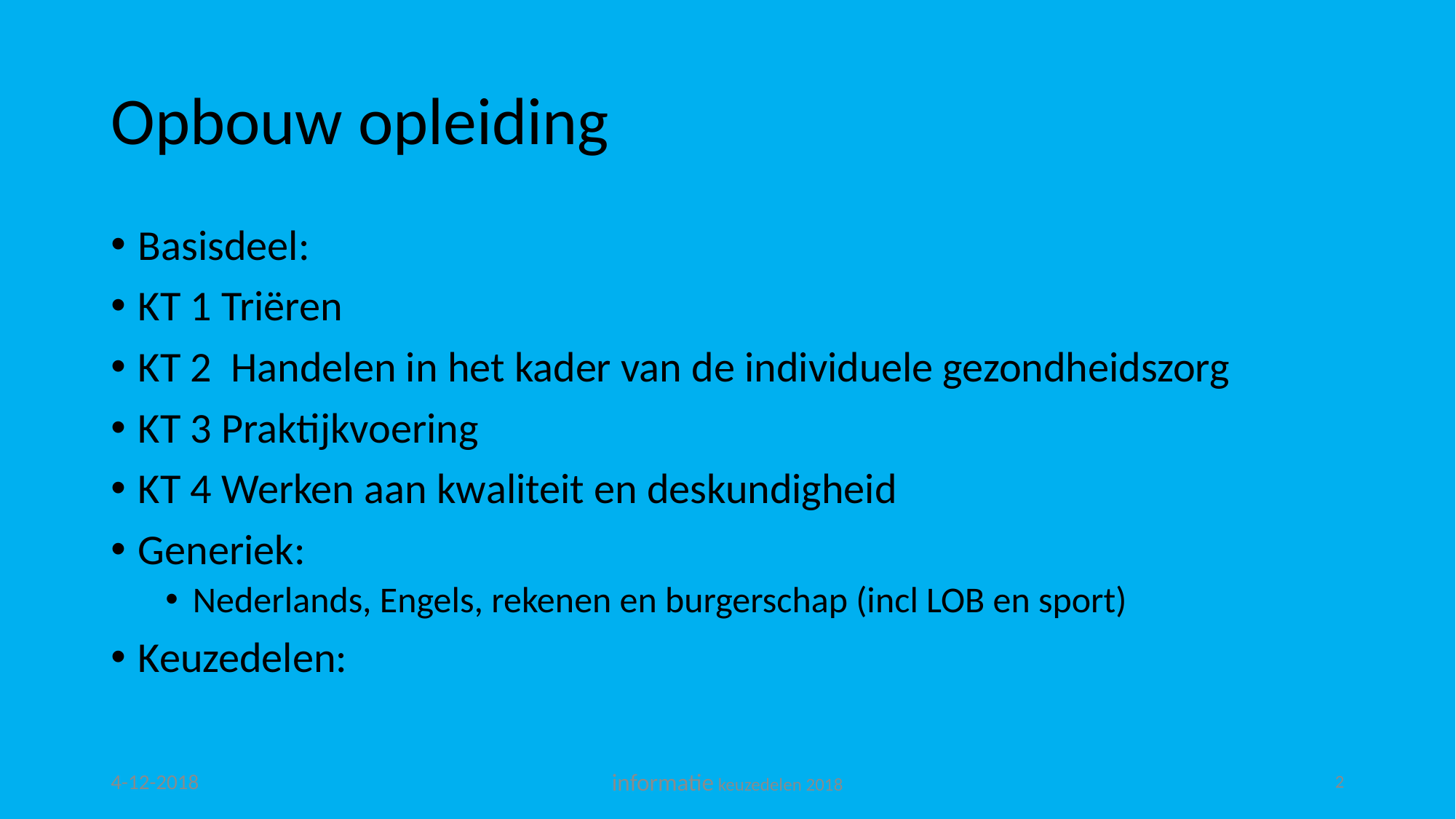

# Opbouw opleiding
Basisdeel:
KT 1 Triëren
KT 2  Handelen in het kader van de individuele gezondheidszorg
KT 3 Praktijkvoering
KT 4 Werken aan kwaliteit en deskundigheid
Generiek:
Nederlands, Engels, rekenen en burgerschap (incl LOB en sport)
Keuzedelen:

4-12-2018
informatie keuzedelen 2018
2